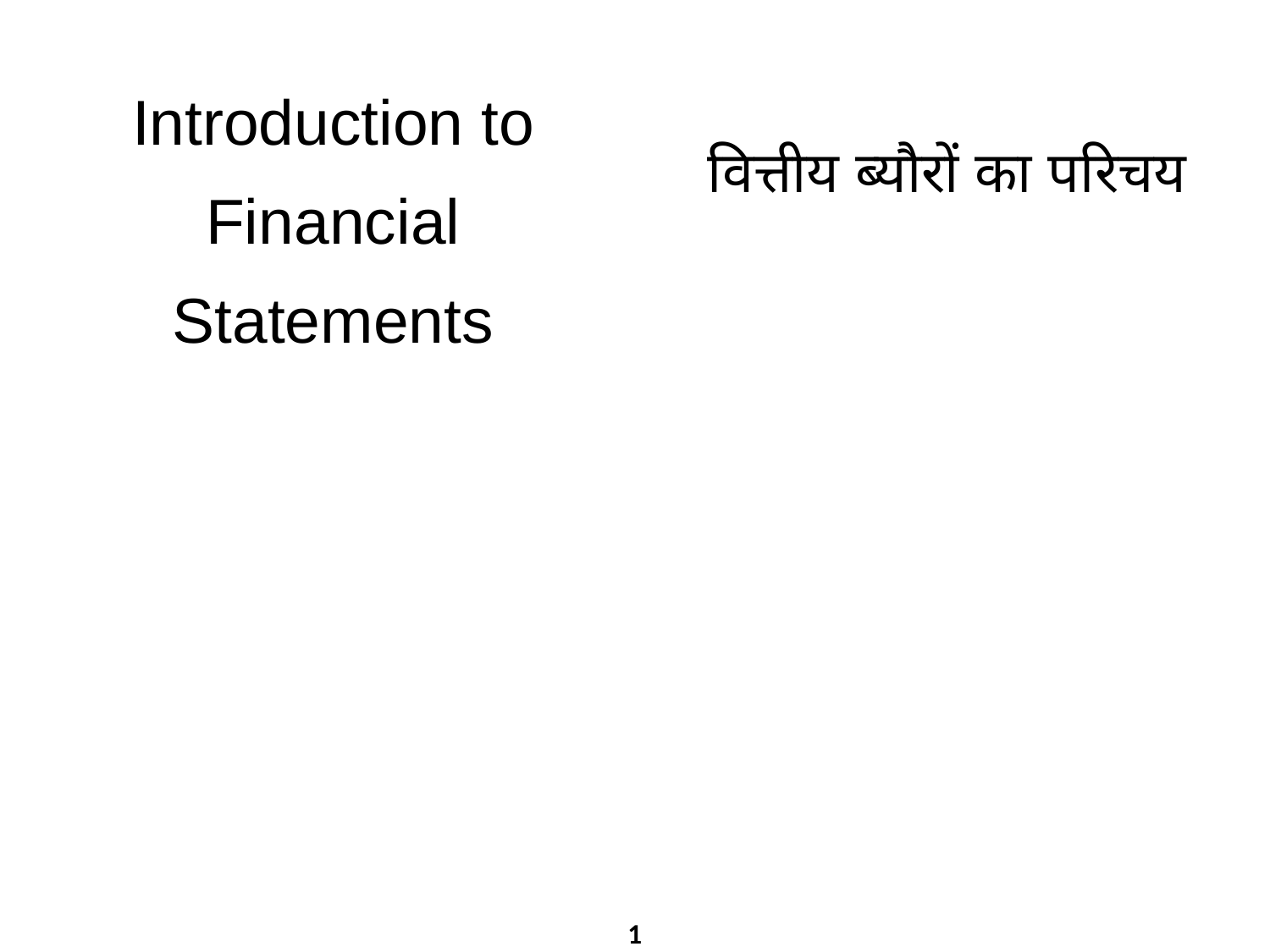

वित्तीय ब्यौरों का परिचय
Introduction to Financial Statements
1